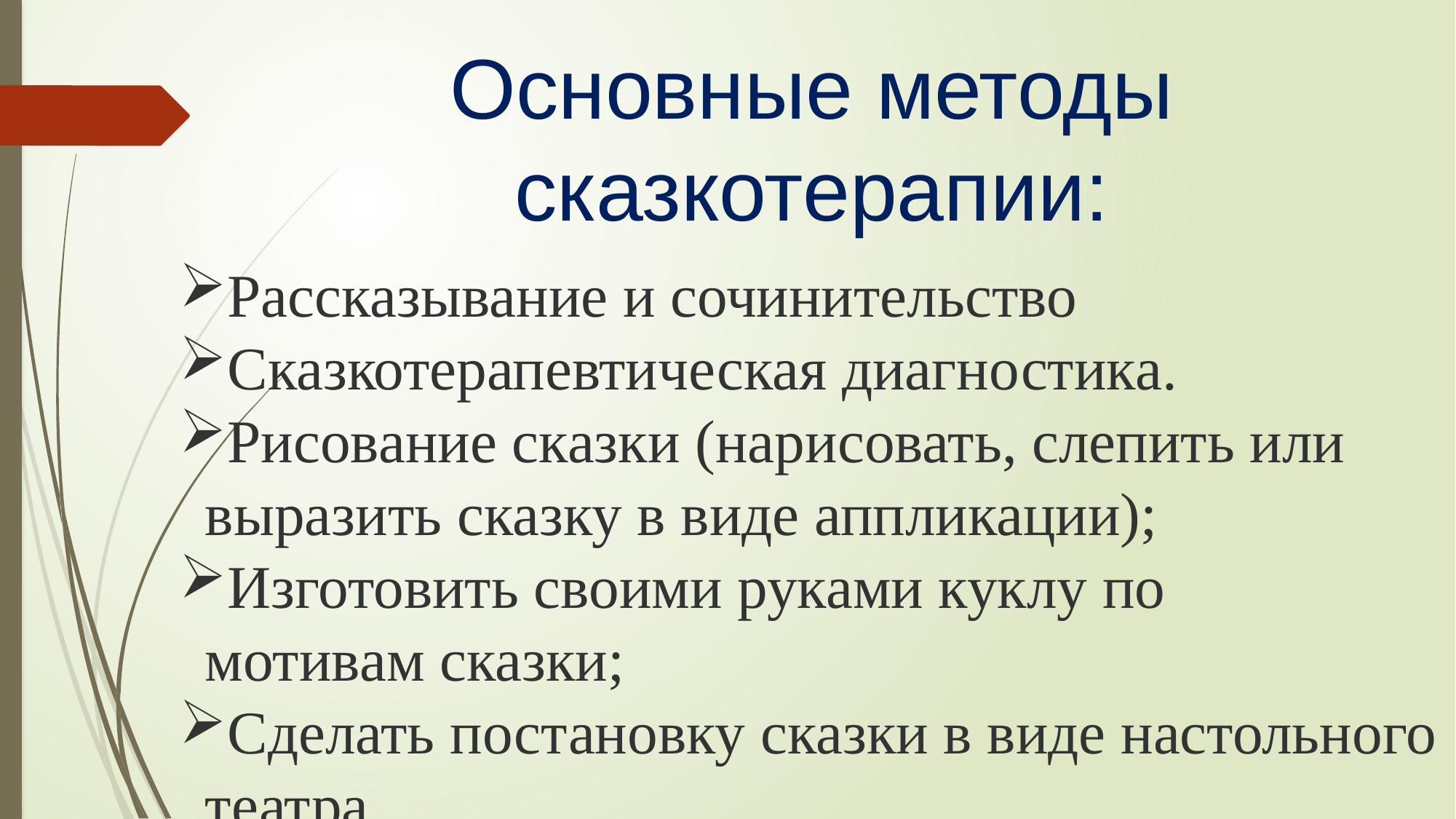

Основные методы сказкотерапии:

Рассказывание и сочинительство
Сказкотерапевтическая диагностика.
Рисование сказки (нарисовать, слепить или выразить сказку в виде аппликации);
Изготовить своими руками куклу по мотивам сказки;
Сделать постановку сказки в виде настольного театра.